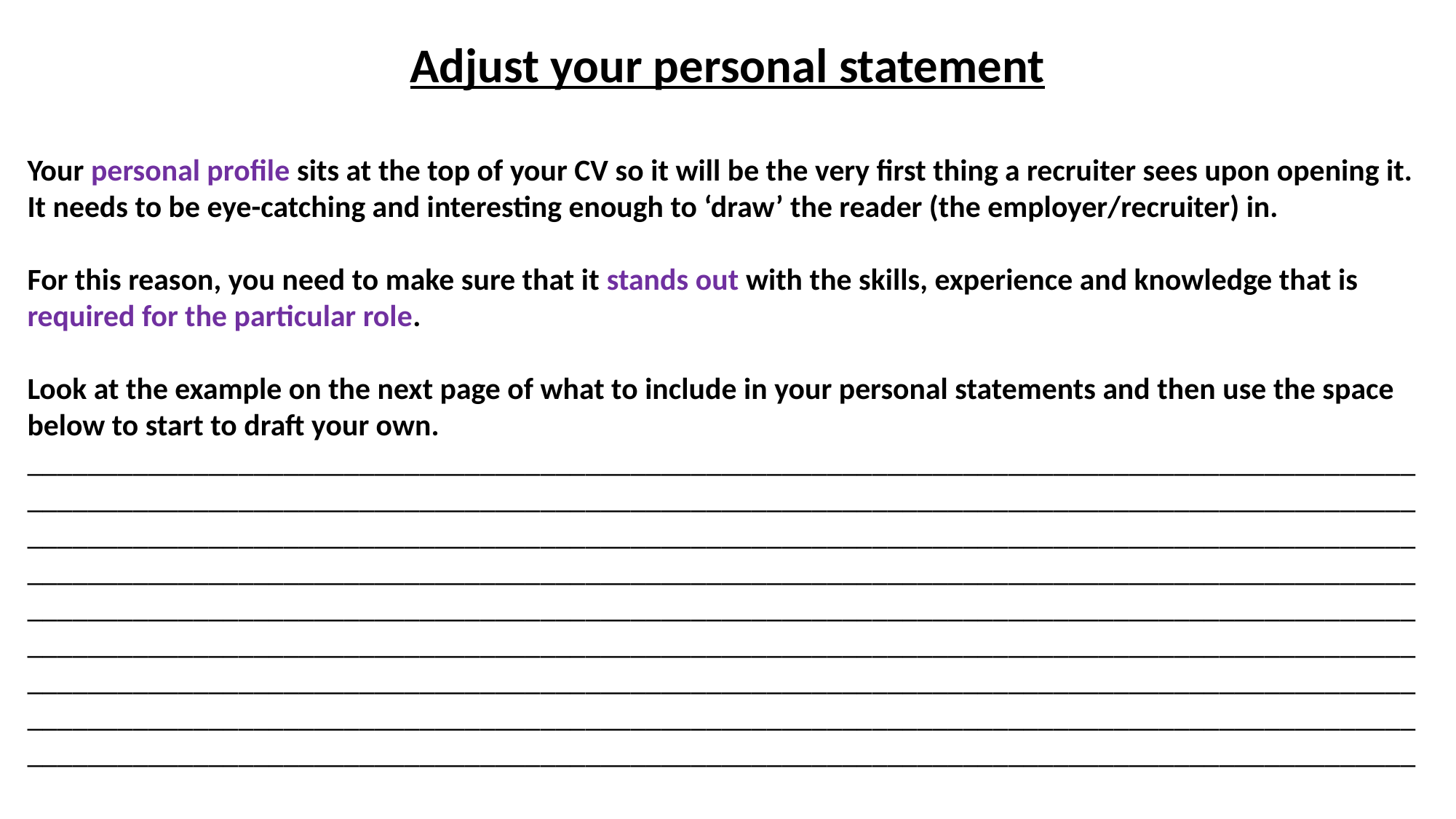

Adjust your personal statement

Your personal profile sits at the top of your CV so it will be the very first thing a recruiter sees upon opening it. It needs to be eye-catching and interesting enough to ‘draw’ the reader (the employer/recruiter) in.

For this reason, you need to make sure that it stands out with the skills, experience and knowledge that is required for the particular role.

Look at the example on the next page of what to include in your personal statements and then use the space below to start to draft your own.
____________________________________________________________________________________________________________________________________________________________________________________________________________________________________________________________________________________________________________________________________________________________________________________________________________________________________________________________________________________________________________________________________________________________________________________________________________________________________________________________________________________________________________________________________________________________________________________________________________________________________________________________